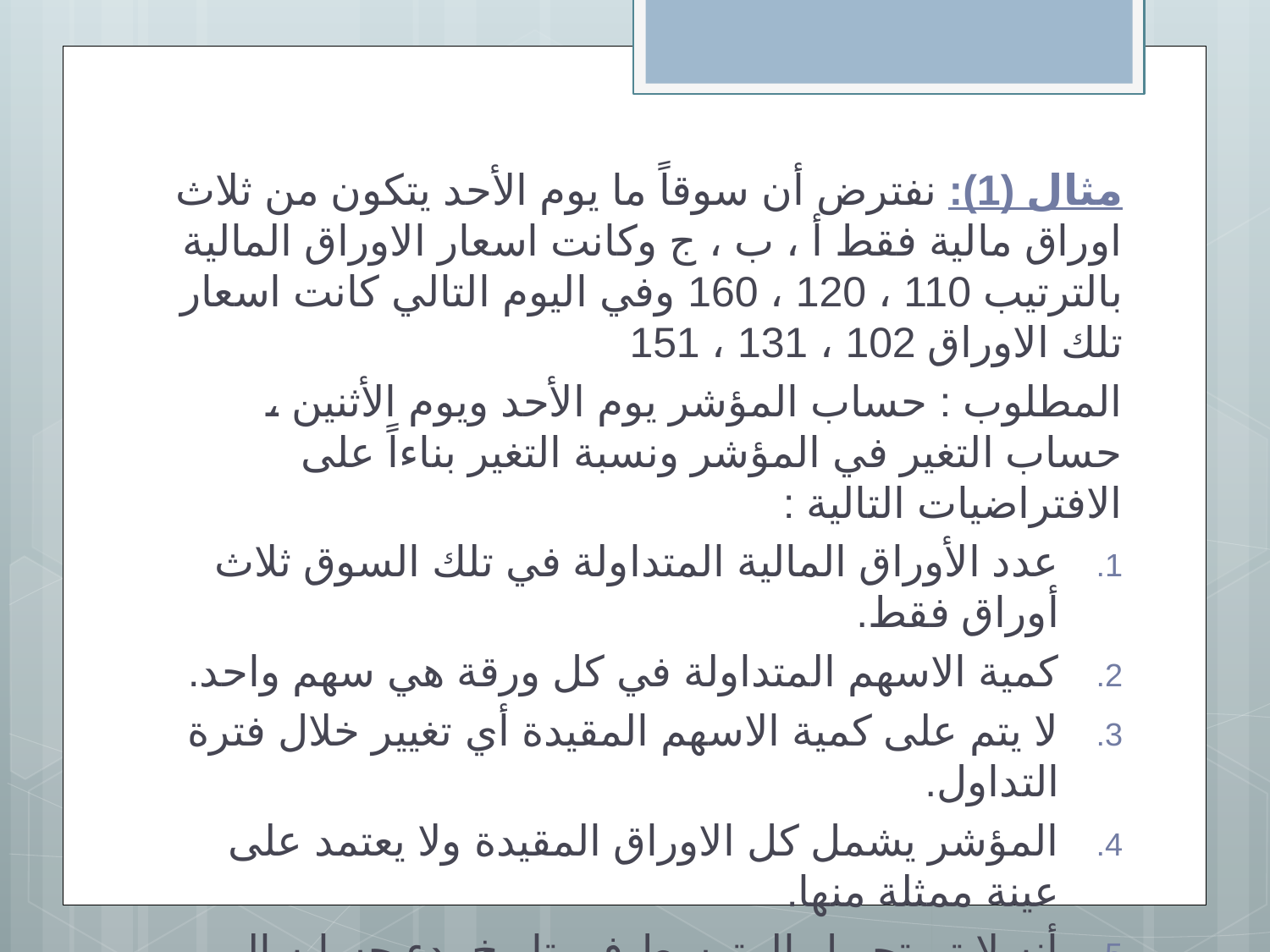

مثال (1): نفترض أن سوقاً ما يوم الأحد يتكون من ثلاث اوراق مالية فقط أ ، ب ، ج وكانت اسعار الاوراق المالية بالترتيب 110 ، 120 ، 160 وفي اليوم التالي كانت اسعار  تلك الاوراق 102 ، 131 ، 151
المطلوب : حساب المؤشر يوم الأحد ويوم الأثنين ، حساب التغير في المؤشر ونسبة التغير بناءاً على الافتراضيات التالية :
عدد الأوراق المالية المتداولة في تلك السوق ثلاث أوراق فقط.
كمية الاسهم المتداولة في كل ورقة هي سهم واحد.
لا يتم على كمية الاسهم المقيدة أي تغيير خلال فترة التداول.
المؤشر يشمل كل الاوراق المقيدة ولا يعتمد على عينة ممثلة منها.
أنه لايتم تحويل المتوسط في تاريخ بدء حسابه إلى قيمة أساس باستخدام قاسم معين.
أن قاسم الوسط الحسابي البسيط هو عدد الأسهم.